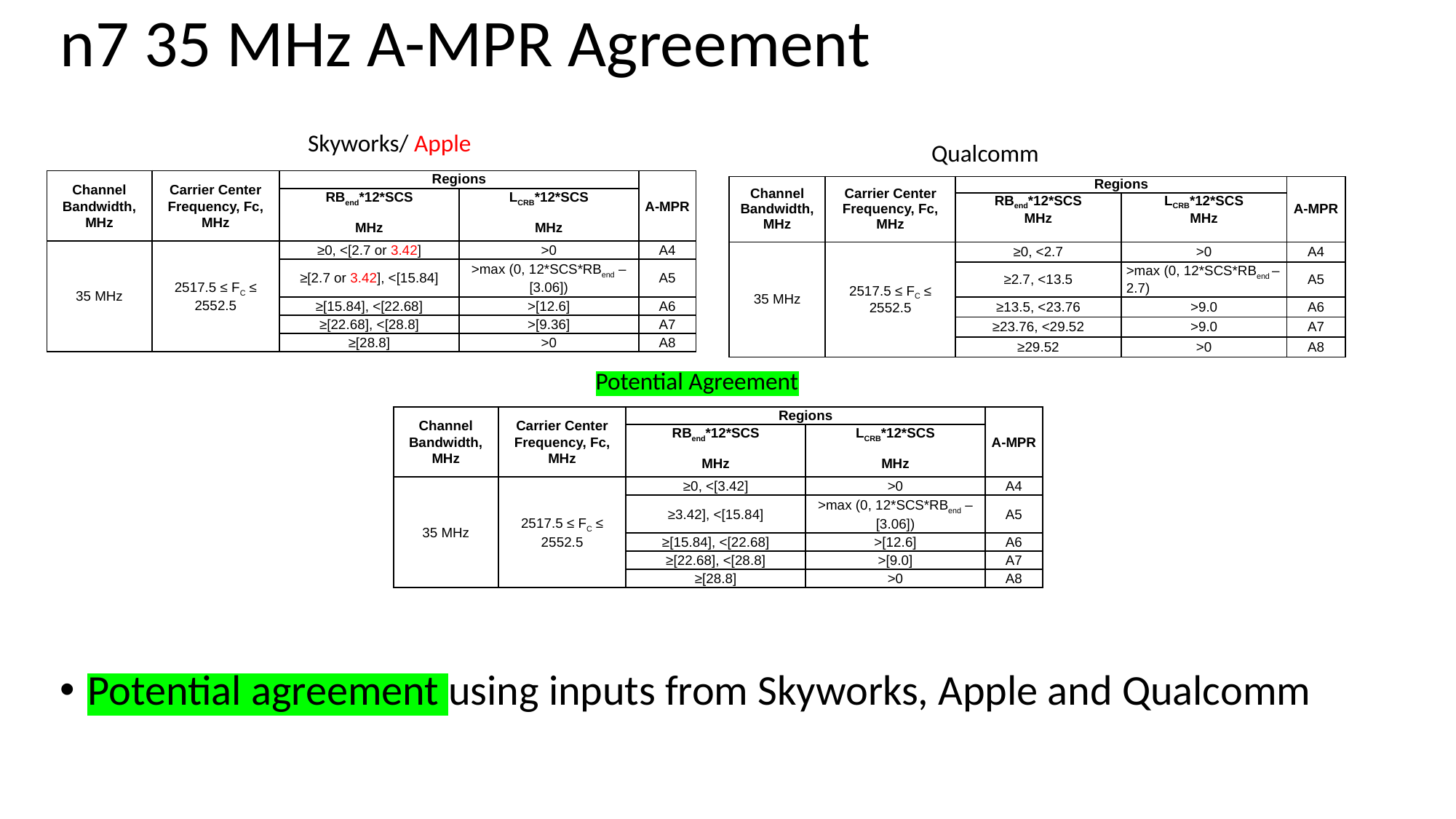

# n7 35 MHz A-MPR Agreement
Skyworks/ Apple
Qualcomm
| Channel Bandwidth, MHz | Carrier Center Frequency, Fc, MHz | Regions |  | A-MPR |
| --- | --- | --- | --- | --- |
|  |  | RBend\*12\*SCS MHz | LCRB\*12\*SCS MHz |  |
| 35 MHz | 2517.5 ≤ FC ≤ 2552.5 | ≥0, <[2.7 or 3.42] | >0 | A4 |
|  |  | ≥[2.7 or 3.42], <[15.84] | >max (0, 12\*SCS\*RBend –[3.06]) | A5 |
|  |  | ≥[15.84], <[22.68] | >[12.6] | A6 |
|  |  | ≥[22.68], <[28.8] | >[9.36] | A7 |
|  |  | ≥[28.8] | >0 | A8 |
| Channel Bandwidth, MHz | Carrier Center Frequency, Fc, MHz | Regions |  | A-MPR |
| --- | --- | --- | --- | --- |
|  |  | RBend\*12\*SCS MHz | LCRB\*12\*SCS MHz |  |
| 35 MHz | 2517.5 ≤ FC ≤ 2552.5 | ≥0, <2.7 | >0 | A4 |
|  |  | ≥2.7, <13.5 | >max (0, 12\*SCS\*RBend –2.7) | A5 |
|  |  | ≥13.5, <23.76 | >9.0 | A6 |
|  |  | ≥23.76, <29.52 | >9.0 | A7 |
|  |  | ≥29.52 | >0 | A8 |
Potential Agreement
| Channel Bandwidth, MHz | Carrier Center Frequency, Fc, MHz | Regions |  | A-MPR |
| --- | --- | --- | --- | --- |
|  |  | RBend\*12\*SCS MHz | LCRB\*12\*SCS MHz |  |
| 35 MHz | 2517.5 ≤ FC ≤ 2552.5 | ≥0, <[3.42] | >0 | A4 |
|  |  | ≥3.42], <[15.84] | >max (0, 12\*SCS\*RBend –[3.06]) | A5 |
|  |  | ≥[15.84], <[22.68] | >[12.6] | A6 |
|  |  | ≥[22.68], <[28.8] | >[9.0] | A7 |
|  |  | ≥[28.8] | >0 | A8 |
Potential agreement using inputs from Skyworks, Apple and Qualcomm